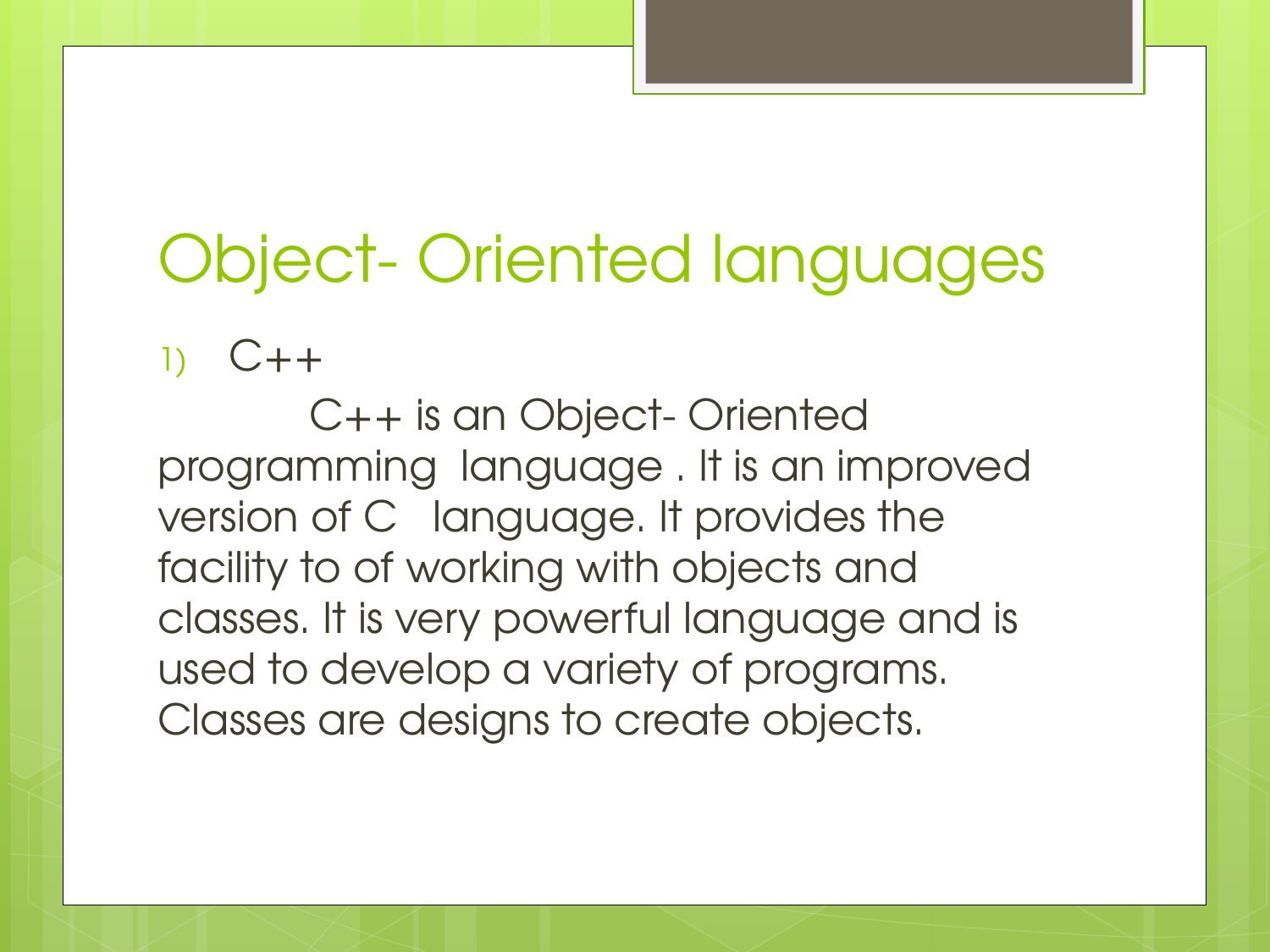

# Object- Oriented languages
C++
             C++ is an Object- Oriented programming  language . It is an improved version of C   language. It provides the facility to of working with objects and classes. It is very powerful language and is used to develop a variety of programs. Classes are designs to create objects.